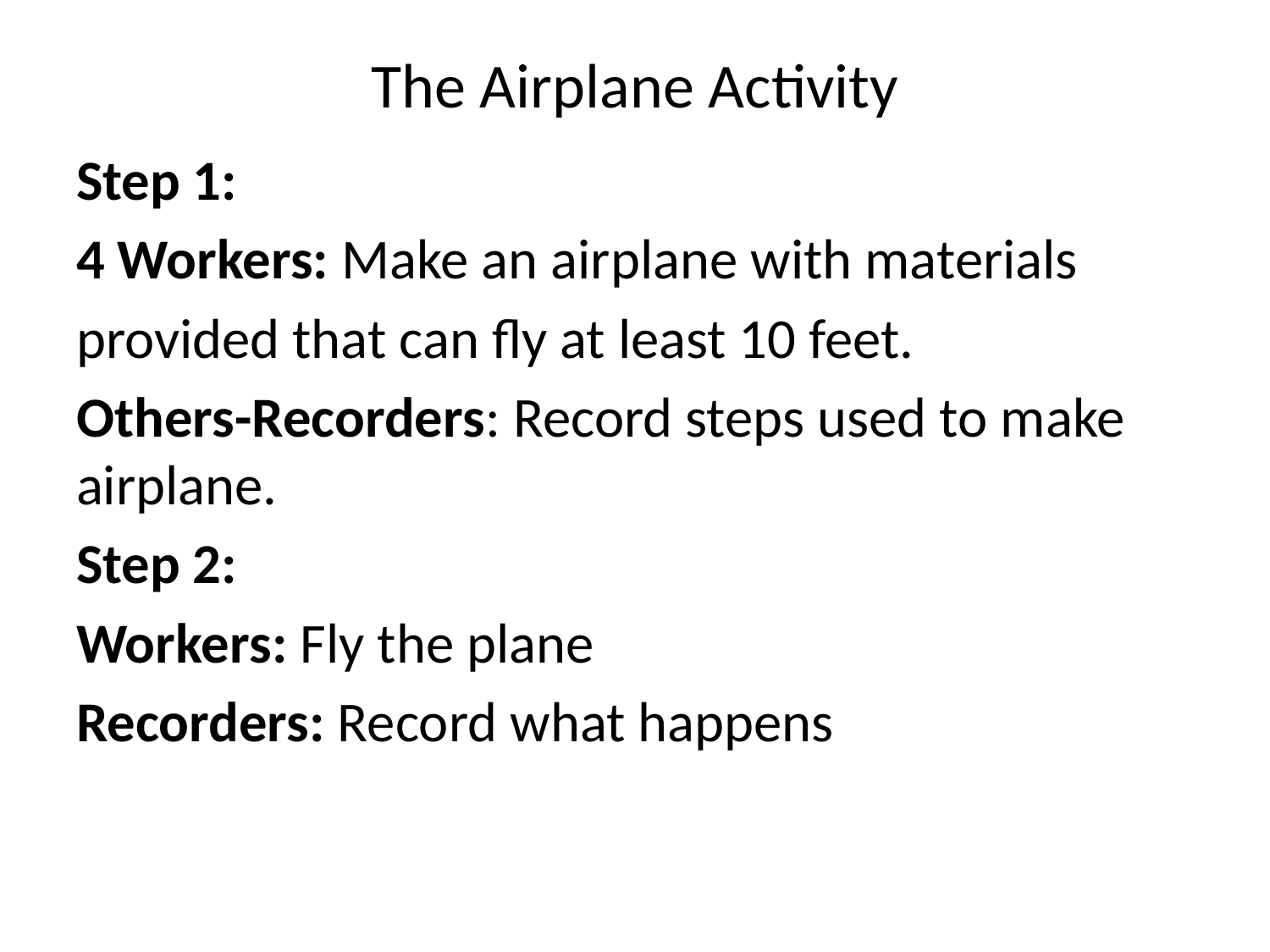

# The Airplane Activity
Step 1:
4 Workers: Make an airplane with materials
provided that can fly at least 10 feet.
Others-Recorders: Record steps used to make airplane.
Step 2:
Workers: Fly the plane
Recorders: Record what happens